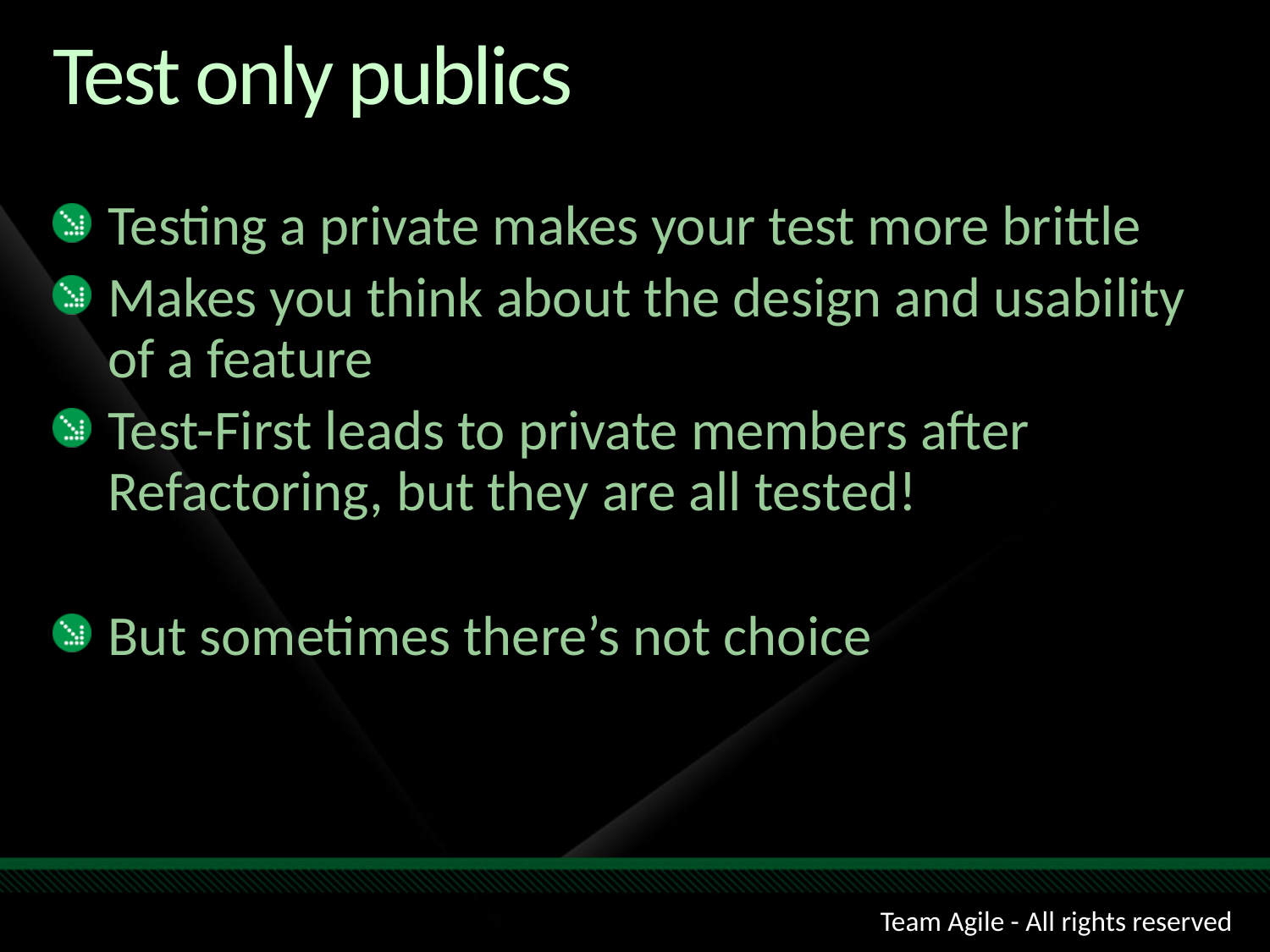

# Test only publics
Testing a private makes your test more brittle
Makes you think about the design and usability of a feature
Test-First leads to private members after Refactoring, but they are all tested!

But sometimes there’s not choice
Team Agile - All rights reserved